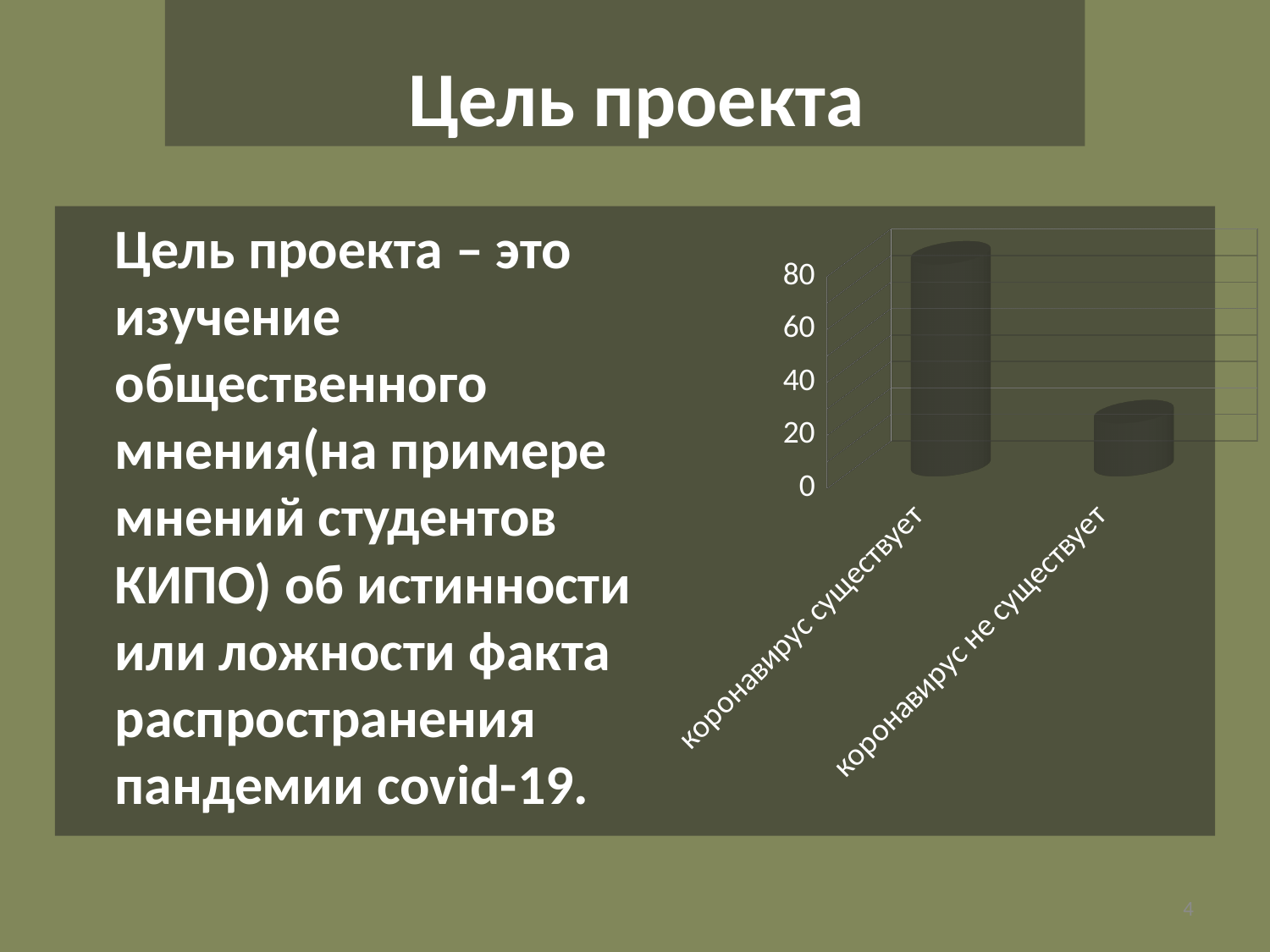

# Цель проекта

	Цель проекта – это изучение общественного мнения(на примере мнений студентов КИПО) об истинности или ложности факта распространения пандемии covid-19.

[unsupported chart]

4